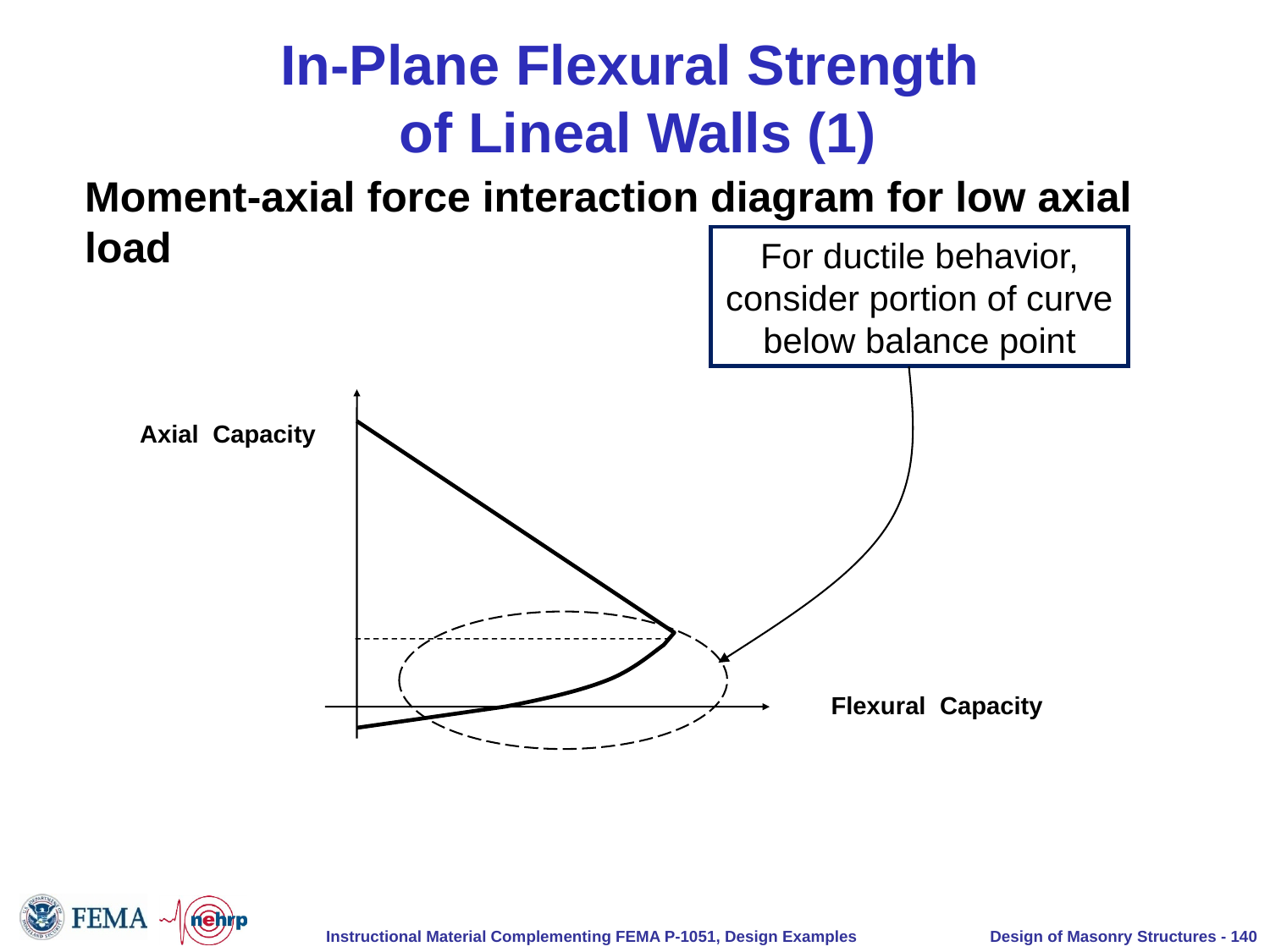

# In-Plane Flexural Strength of Lineal Walls (1)
Moment-axial force interaction diagram for low axial load

For ductile behavior, consider portion of curve below balance point

Axial  Capacity

Flexural  Capacity

Design of Masonry Structures - 140
Instructional Material Complementing FEMA P-1051, Design Examples